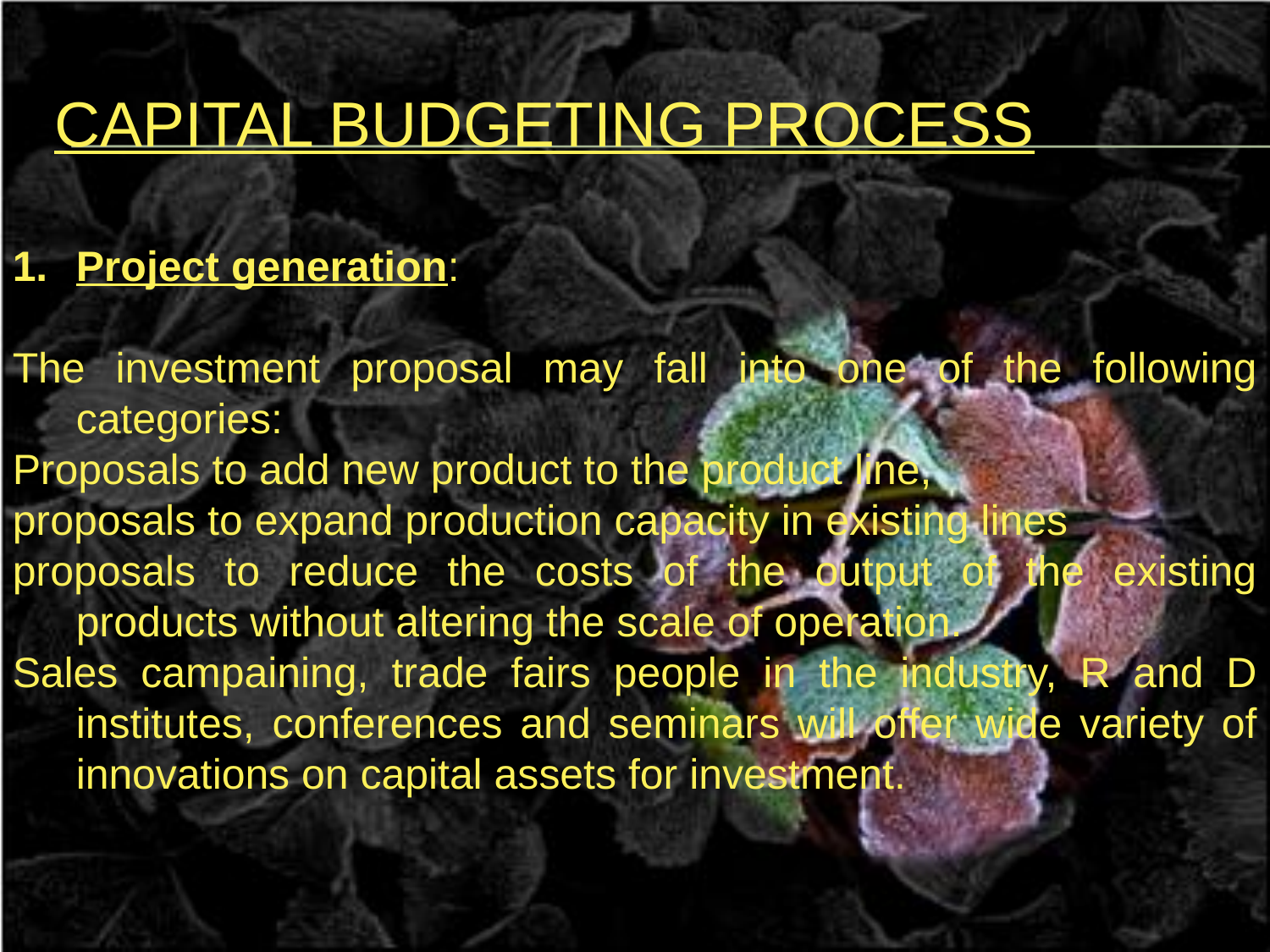

# Capital budgeting process
Project generation:

The investment proposal may fall into one of the following categories:
Proposals to add new product to the product line,
proposals to expand production capacity in existing lines
proposals to reduce the costs of the output of the existing products without altering the scale of operation.
Sales campaining, trade fairs people in the industry, R and D institutes, conferences and seminars will offer wide variety of innovations on capital assets for investment.